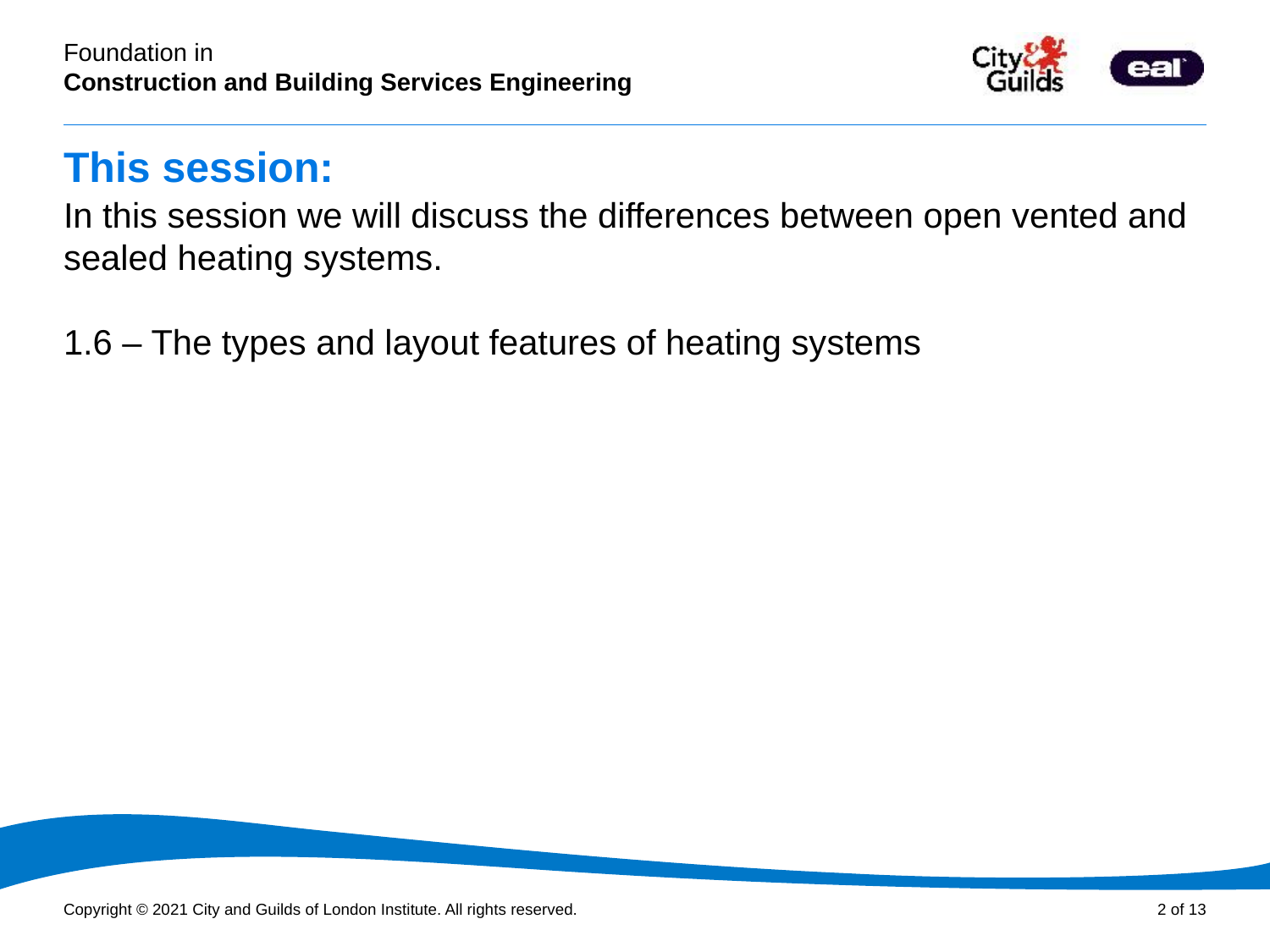

# This session:
In this session we will discuss the differences between open vented and sealed heating systems.

1.6 – The types and layout features of heating systems